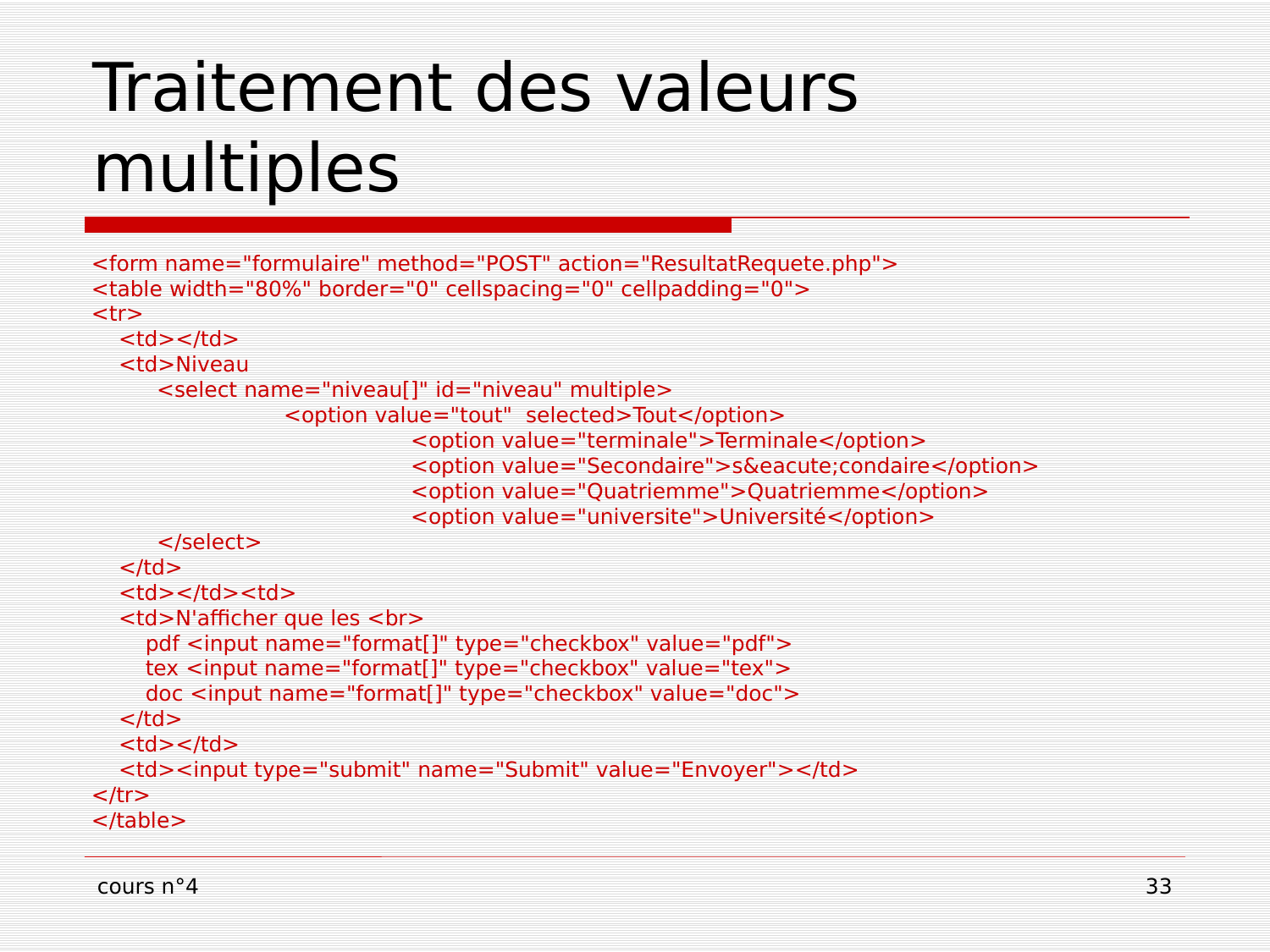

# Traitement des valeurs multiples
<form name="formulaire" method="POST" action="ResultatRequete.php">
<table width="80%" border="0" cellspacing="0" cellpadding="0">
<tr>
    <td></td>
    <td>Niveau
    	<select name="niveau[]" id="niveau" multiple>
    		<option value="tout"  selected>Tout</option>
			<option value="terminale">Terminale</option>
			<option value="Secondaire">s&eacute;condaire</option>
			<option value="Quatriemme">Quatriemme</option>
    			<option value="universite">Université</option>
    	</select>
    </td>
    <td></td><td>
    <td>N'afficher que les <br>
        pdf <input name="format[]" type="checkbox" value="pdf">
        tex <input name="format[]" type="checkbox" value="tex">
        doc <input name="format[]" type="checkbox" value="doc">
    </td>
    <td></td>
    <td><input type="submit" name="Submit" value="Envoyer"></td>
</tr>
</table>
cours n°4
33